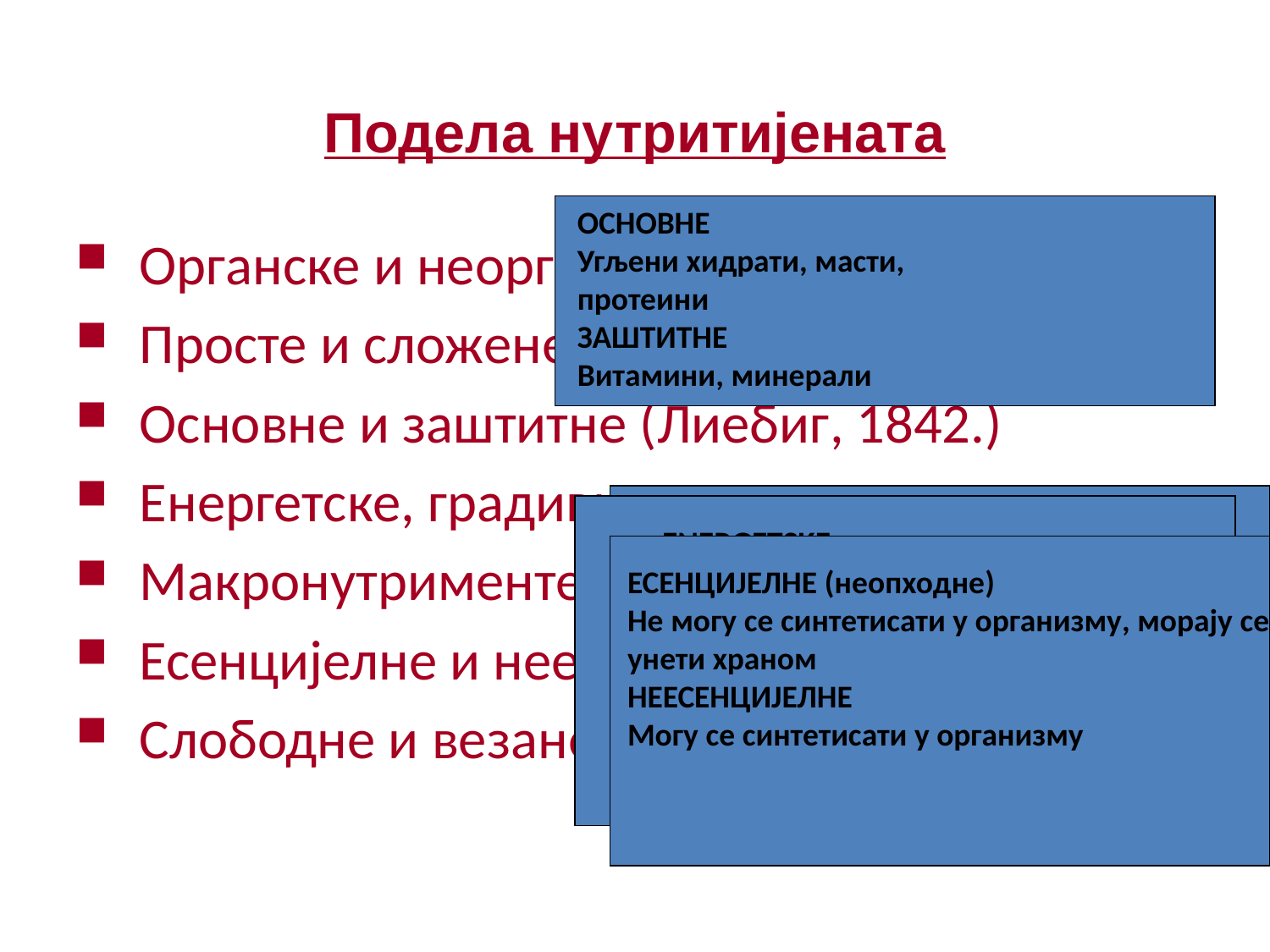

Подела нутритијената

ОСНОВНЕ
Угљени хидрати, масти, протеини
ЗАШТИТНЕ
Витамини, минерали
Органске и неорганске
Просте и сложене
Основне и заштитне (Лиебиг, 1842.)
Енергетске, градивне и заштитне
Макронутрименте и микронутрименете
Есенцијелне и неесенцијелне
Слободне и везане

ORGANIZAM ČOVEKA
	60% voda
	16% proteini
	12% masti
	4,6% minerala
	0,3% ugljenih hidrata

ENERGETSKE
Masti, ugljeni hidrati
GRADIVNE
Proteini, Ca, P
ZAŠTITNE
Vitamini, minerali, proteini

ЕСЕНЦИЈЕЛНЕ (неопходне)
Не могу се синтетисати у организму, морају се унети храном
НЕЕСЕНЦИЈЕЛНЕ
Могу се синтетисати у организму